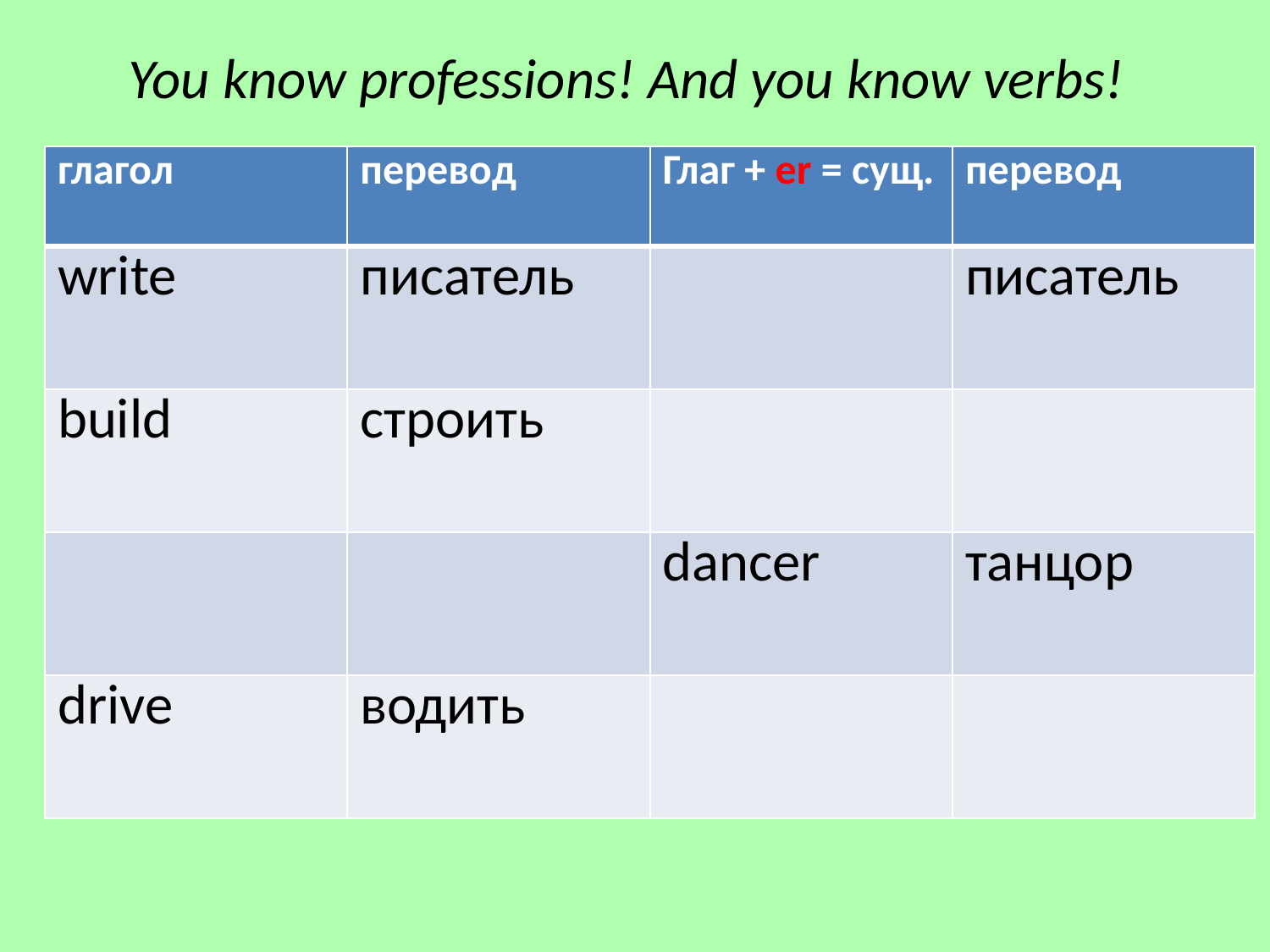

You know professions! And you know verbs!
| глагол | перевод | Глаг + er = сущ. | перевод |
| --- | --- | --- | --- |
| write | писатель |  | писатель |
| build | строить |  |  |
|  |  | dancer | танцор |
| drive | водить |  |  |